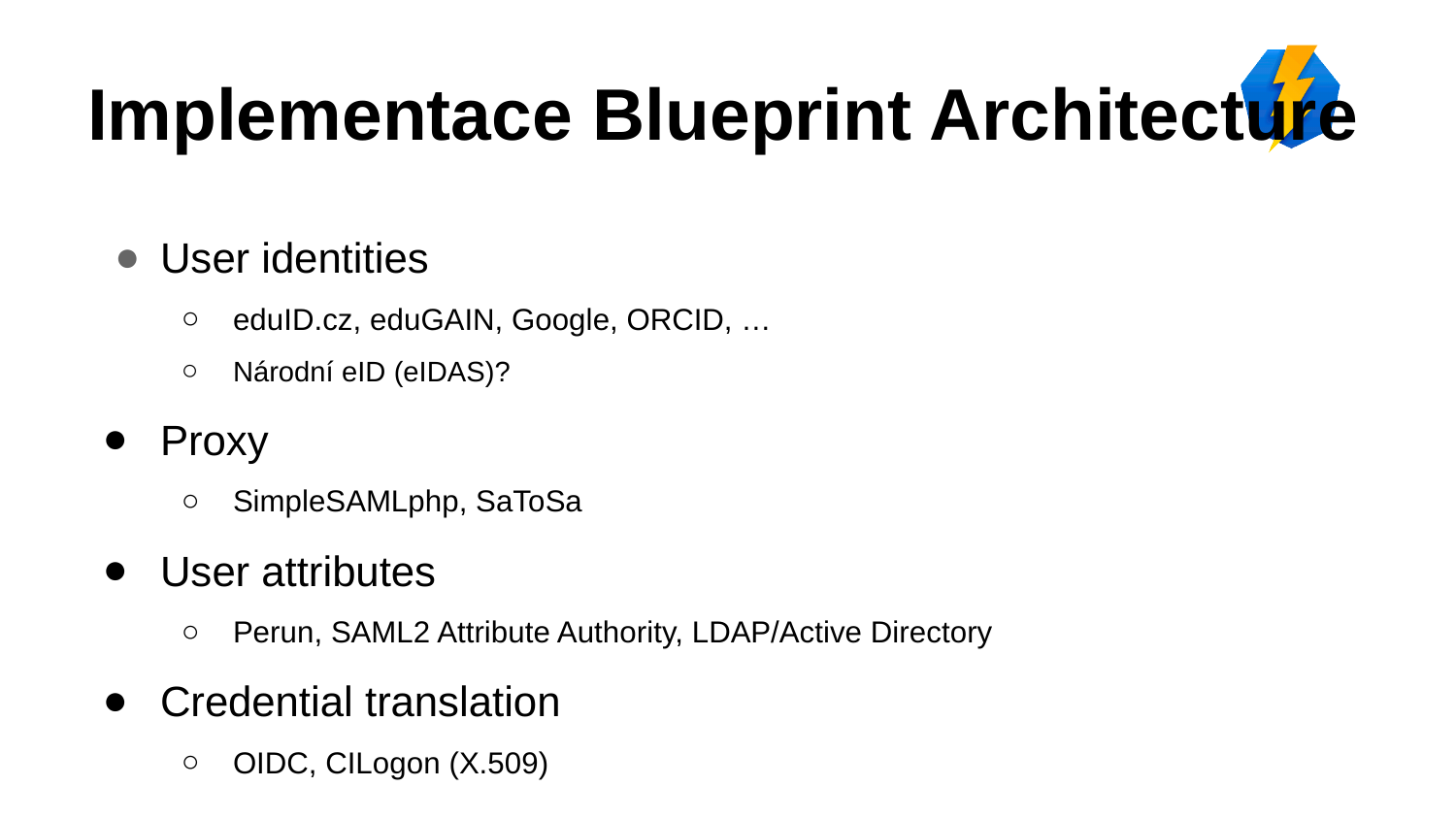

# Implementace Blueprint Architecture
User identities
eduID.cz, eduGAIN, Google, ORCID, …
Národní eID (eIDAS)?
Proxy
SimpleSAMLphp, SaToSa
User attributes
Perun, SAML2 Attribute Authority, LDAP/Active Directory
Credential translation
OIDC, CILogon (X.509)